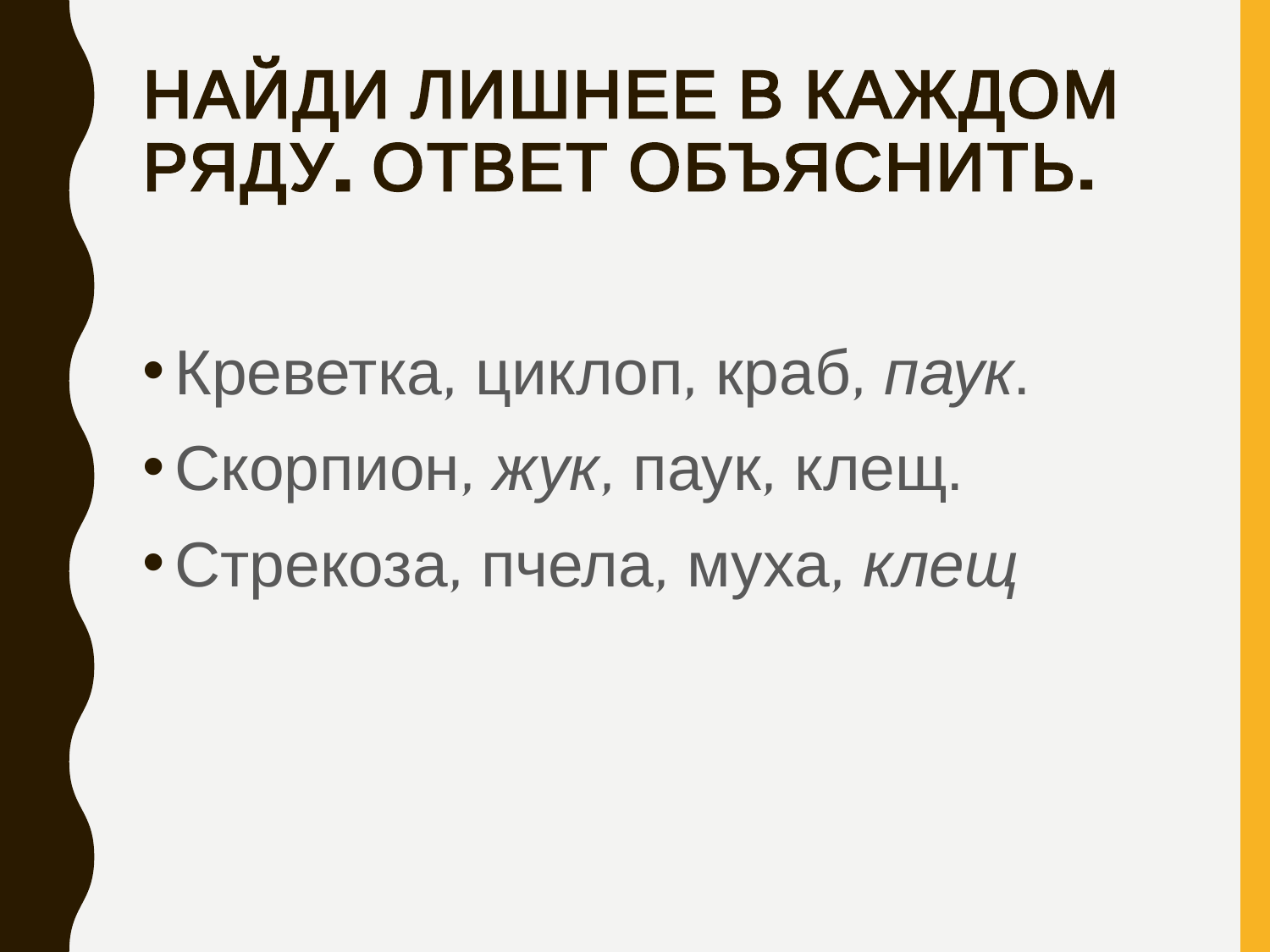

# Найди лишнее в каждом ряду. Ответ объяснить.
Креветка, циклоп, краб, паук.
Скорпион, жук, паук, клещ.
Стрекоза, пчела, муха, клещ